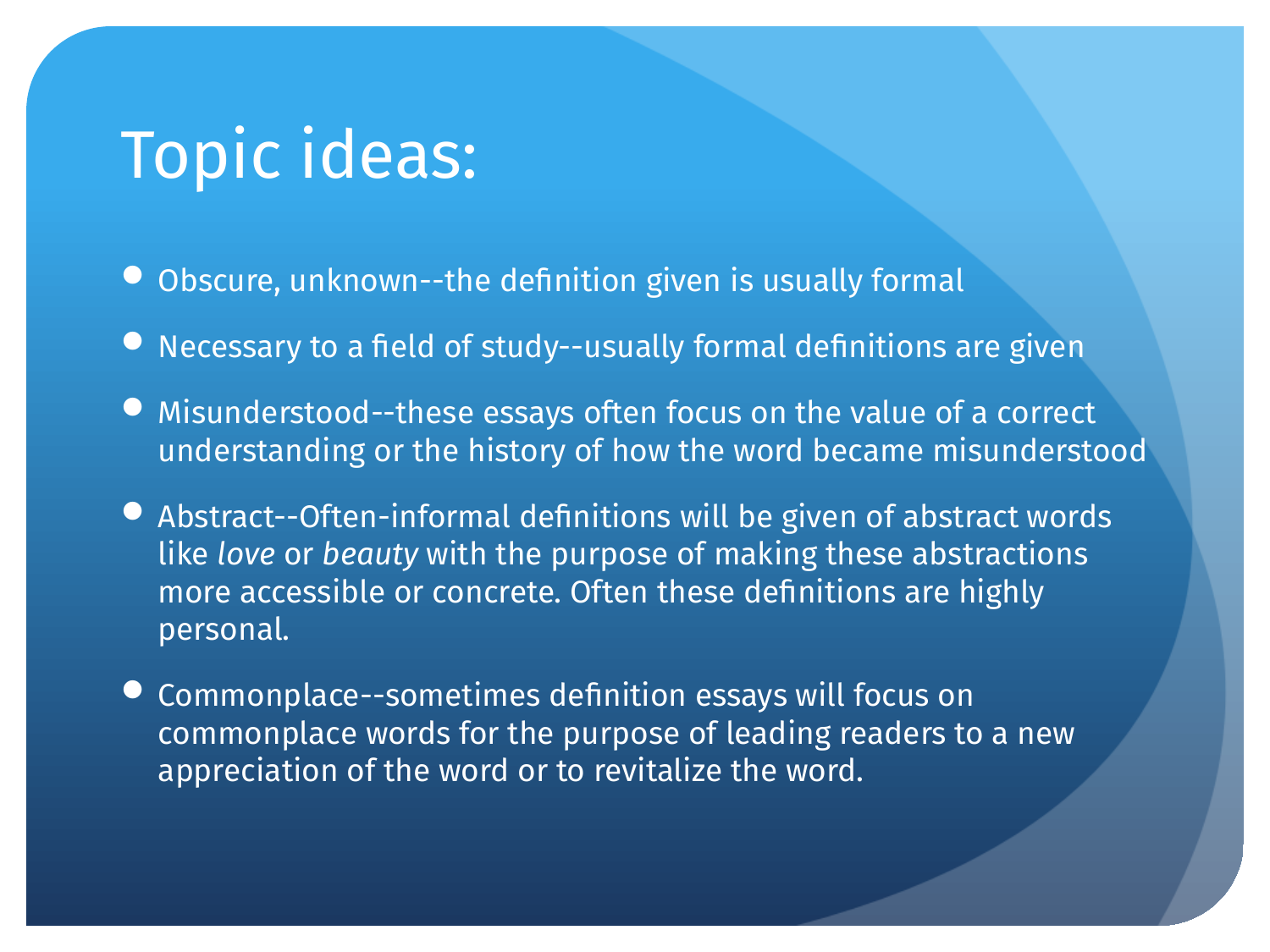

# Topic ideas:
Obscure, unknown--the definition given is usually formal
Necessary to a field of study--usually formal definitions are given
Misunderstood--these essays often focus on the value of a correct understanding or the history of how the word became misunderstood
Abstract--Often-informal definitions will be given of abstract words like love or beauty with the purpose of making these abstractions more accessible or concrete. Often these definitions are highly personal.
Commonplace--sometimes definition essays will focus on commonplace words for the purpose of leading readers to a new appreciation of the word or to revitalize the word.